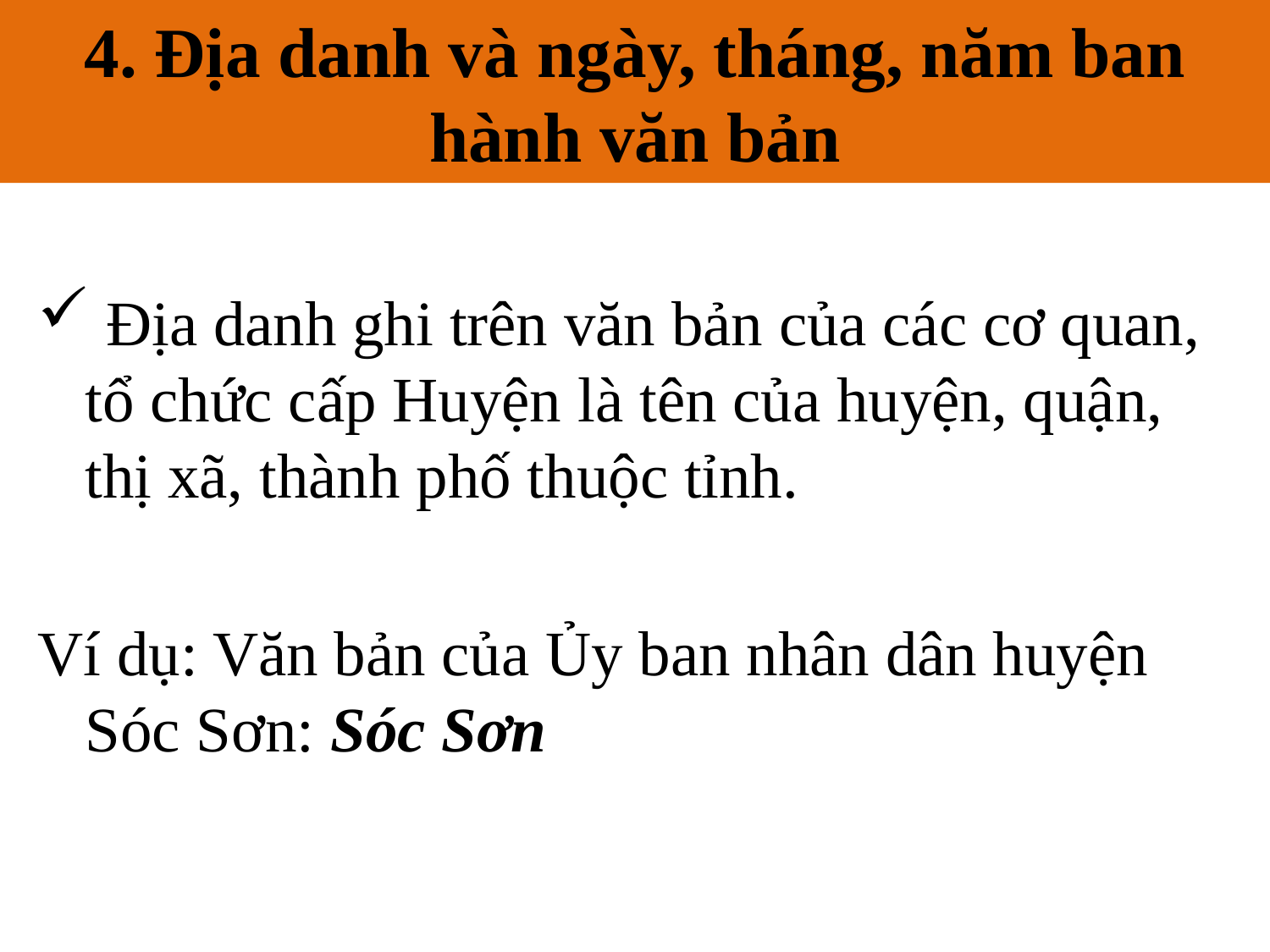

4. Địa danh và ngày, tháng, năm ban hành văn bản
# 4. Địa danh và ngày, tháng, năm ban hành văn bản
 Địa danh ghi trên văn bản của các cơ quan, tổ chức cấp Huyện là tên của huyện, quận, thị xã, thành phố thuộc tỉnh.

Ví dụ: Văn bản của Ủy ban nhân dân huyện Sóc Sơn: Sóc Sơn